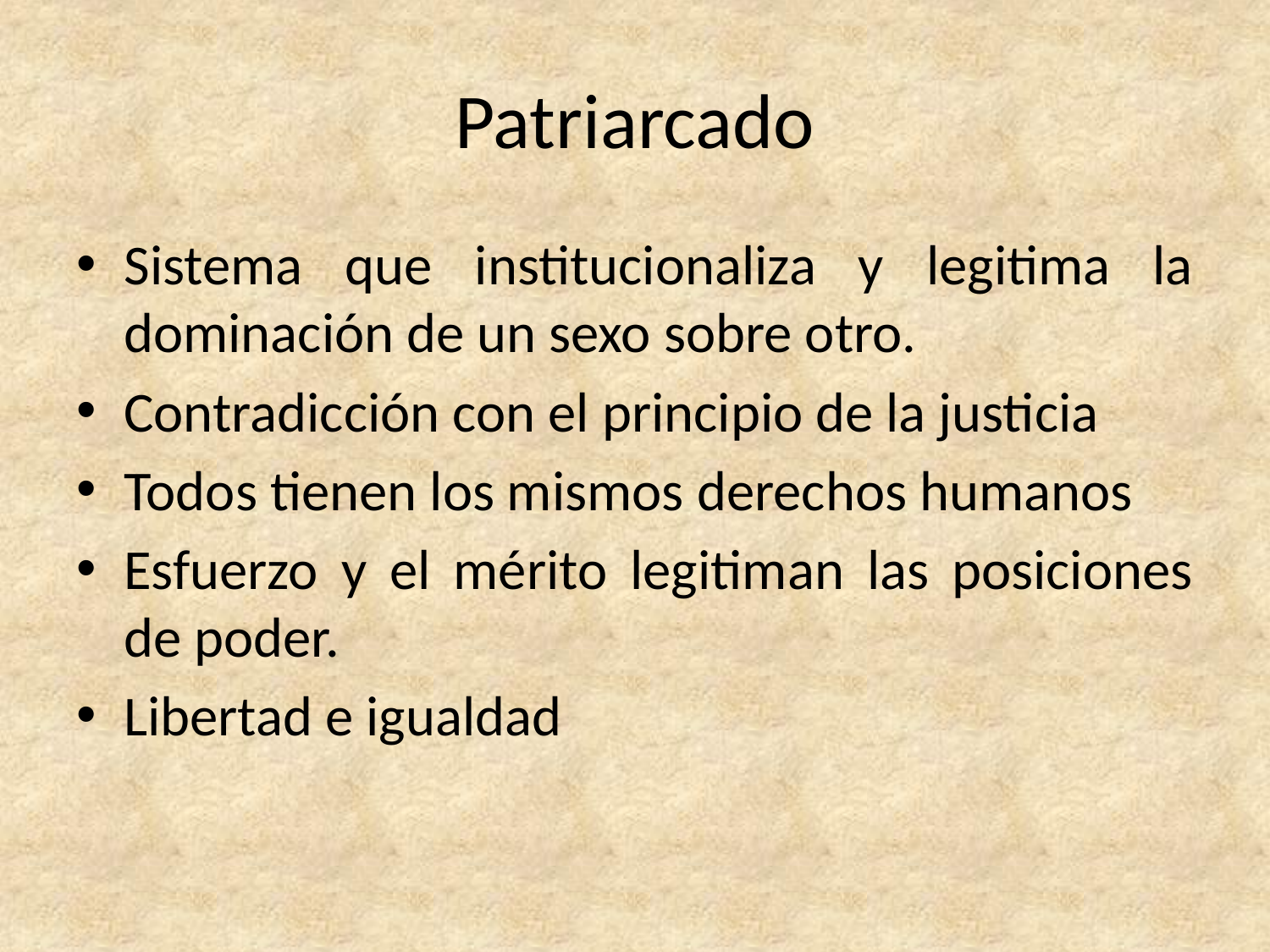

# Patriarcado
Sistema que institucionaliza y legitima la dominación de un sexo sobre otro.
Contradicción con el principio de la justicia
Todos tienen los mismos derechos humanos
Esfuerzo y el mérito legitiman las posiciones de poder.
Libertad e igualdad